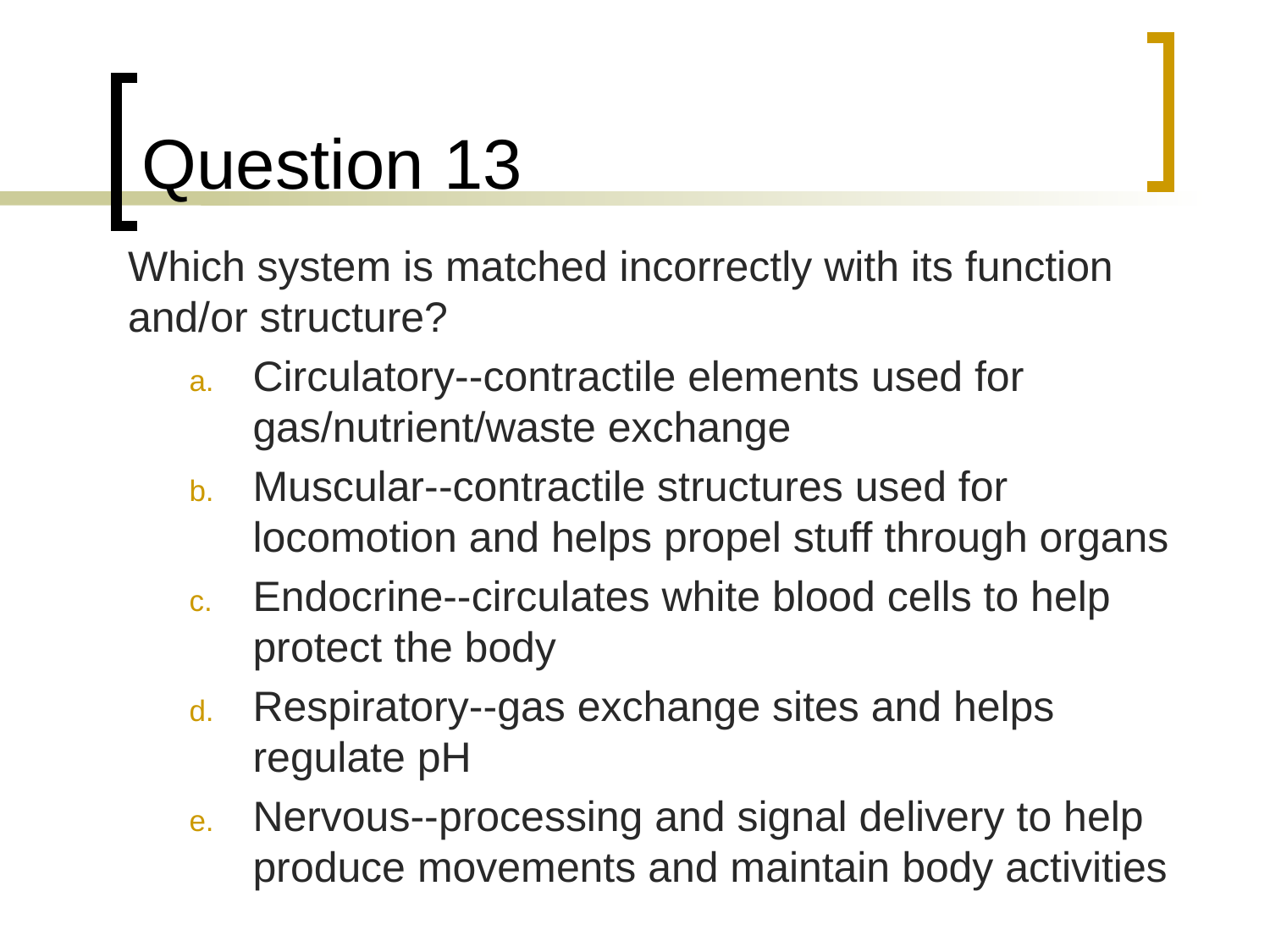

# Question 13
	Which system is matched incorrectly with its function and/or structure?
Circulatory--contractile elements used for gas/nutrient/waste exchange
Muscular--contractile structures used for locomotion and helps propel stuff through organs
Endocrine--circulates white blood cells to help protect the body
Respiratory--gas exchange sites and helps regulate pH
Nervous--processing and signal delivery to help produce movements and maintain body activities